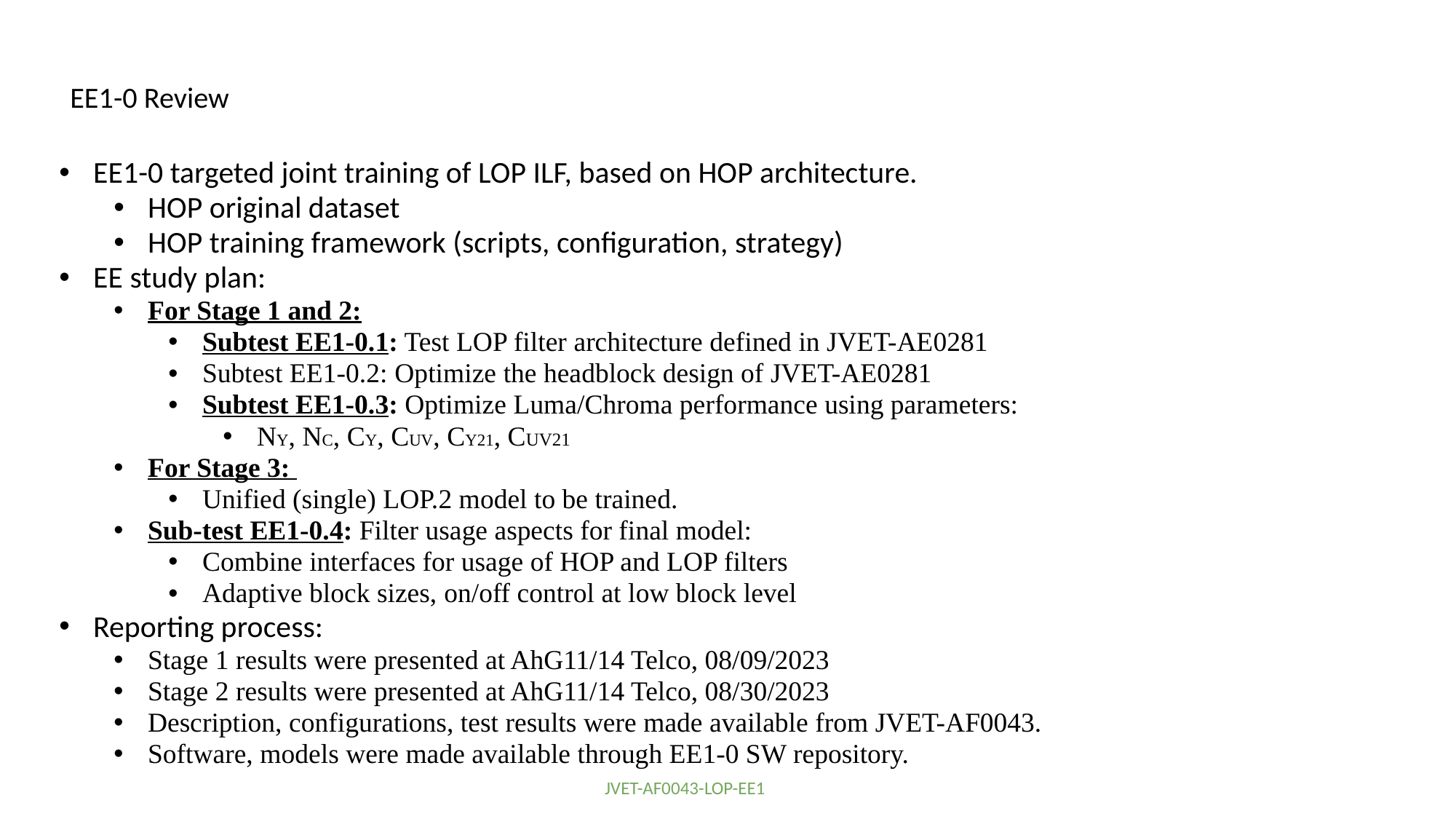

# EE1-0 Review
EE1-0 targeted joint training of LOP ILF, based on HOP architecture.
HOP original dataset
HOP training framework (scripts, configuration, strategy)
EE study plan:
For Stage 1 and 2:
Subtest EE1-0.1: Test LOP filter architecture defined in JVET-AE0281
Subtest EE1-0.2: Optimize the headblock design of JVET-AE0281
Subtest EE1-0.3: Optimize Luma/Chroma performance using parameters:
NY, NC, CY, CUV, CY21, CUV21
For Stage 3:
Unified (single) LOP.2 model to be trained.
Sub-test EE1-0.4: Filter usage aspects for final model:
Combine interfaces for usage of HOP and LOP filters
Adaptive block sizes, on/off control at low block level
Reporting process:
Stage 1 results were presented at AhG11/14 Telco, 08/09/2023
Stage 2 results were presented at AhG11/14 Telco, 08/30/2023
Description, configurations, test results were made available from JVET-AF0043.
Software, models were made available through EE1-0 SW repository.

JVET-AF0043-LOP-EE1